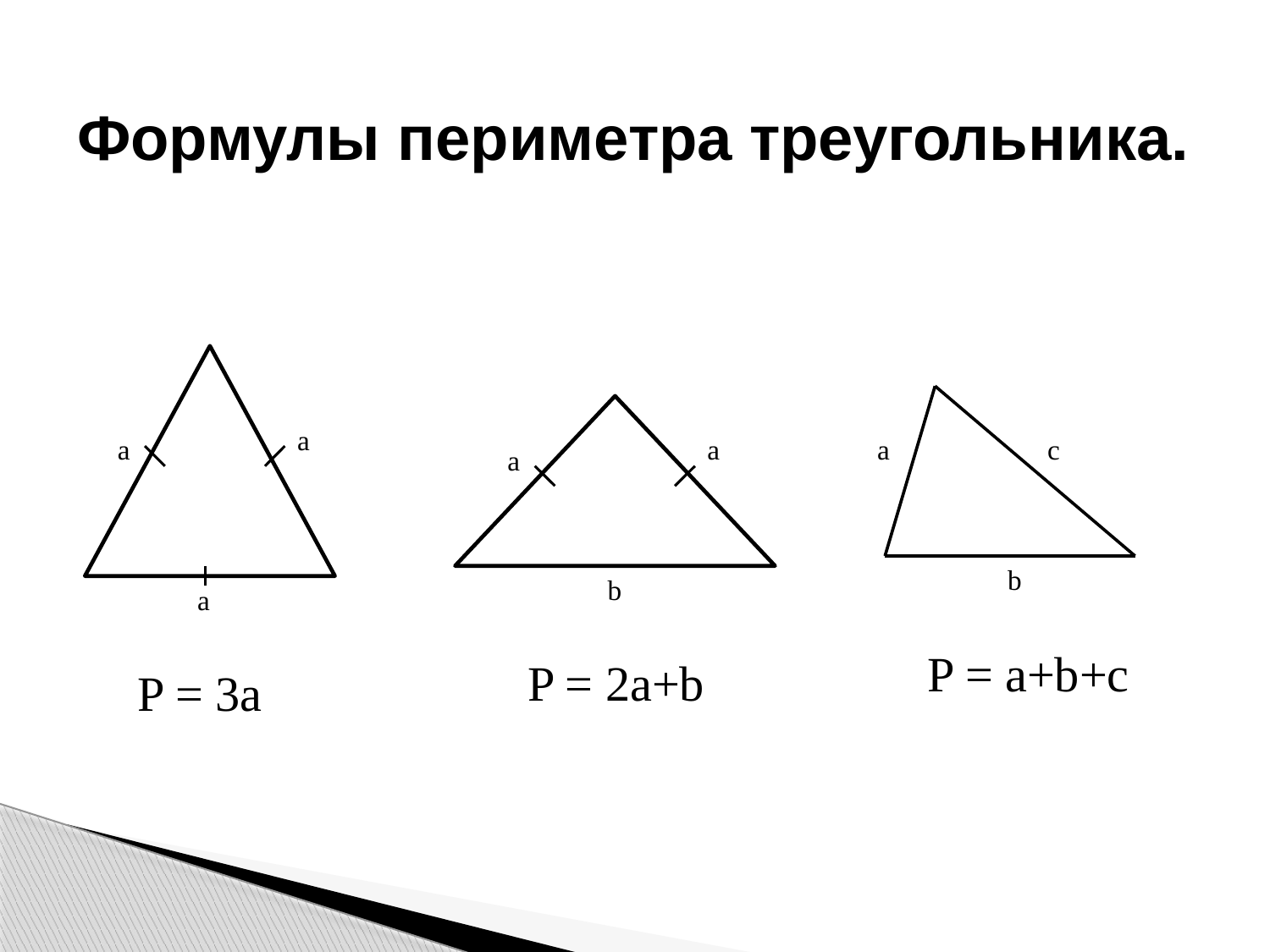

# Формулы периметра треугольника.

a
a
a
a
c
a
b
b
a
P = a+b+c
P = 2a+b
P = 3a